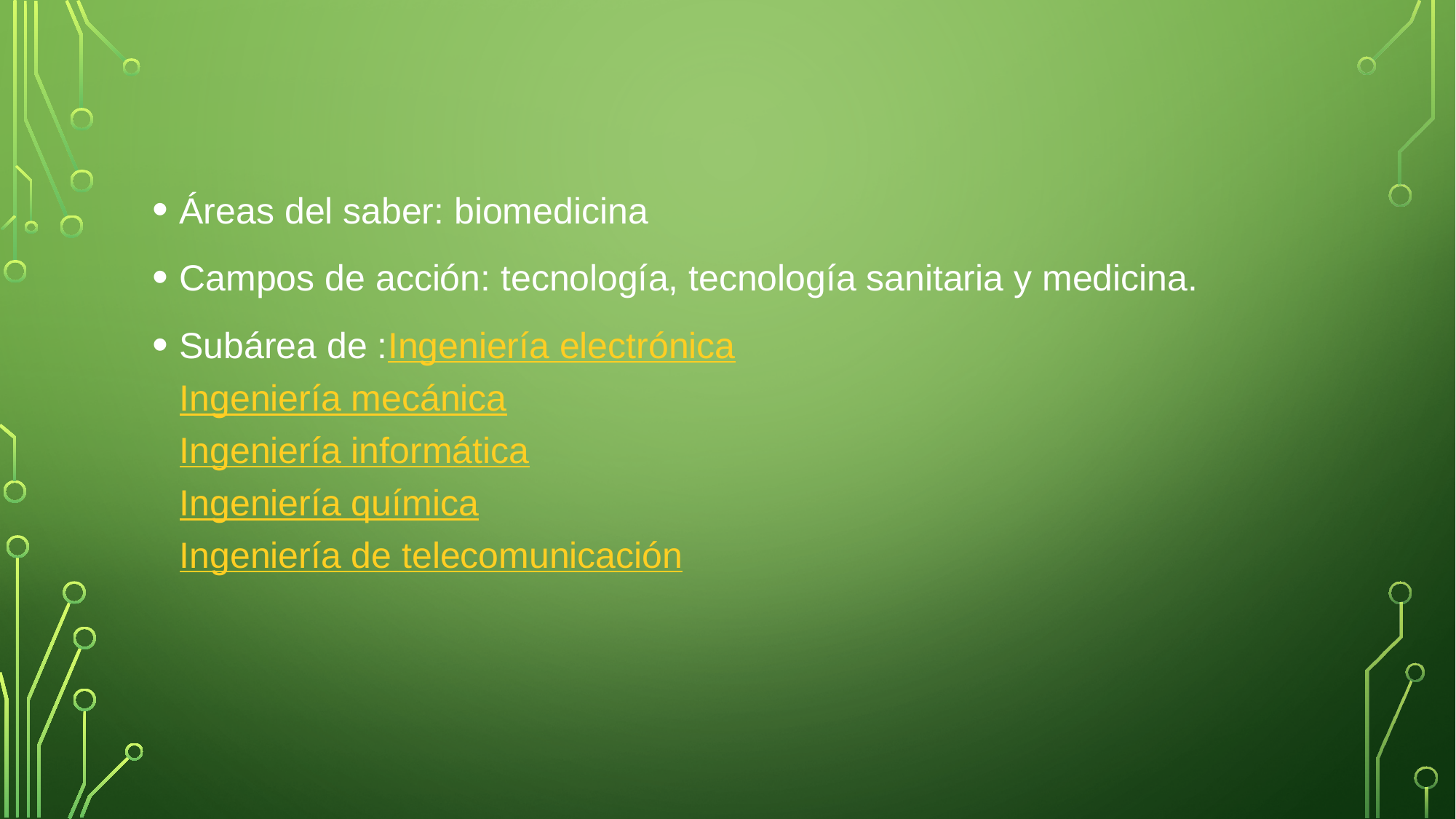

Áreas del saber: biomedicina
Campos de acción: tecnología, tecnología sanitaria y medicina.
Subárea de :Ingeniería electrónica
Ingeniería mecánica
Ingeniería informática
Ingeniería química
Ingeniería de telecomunicación